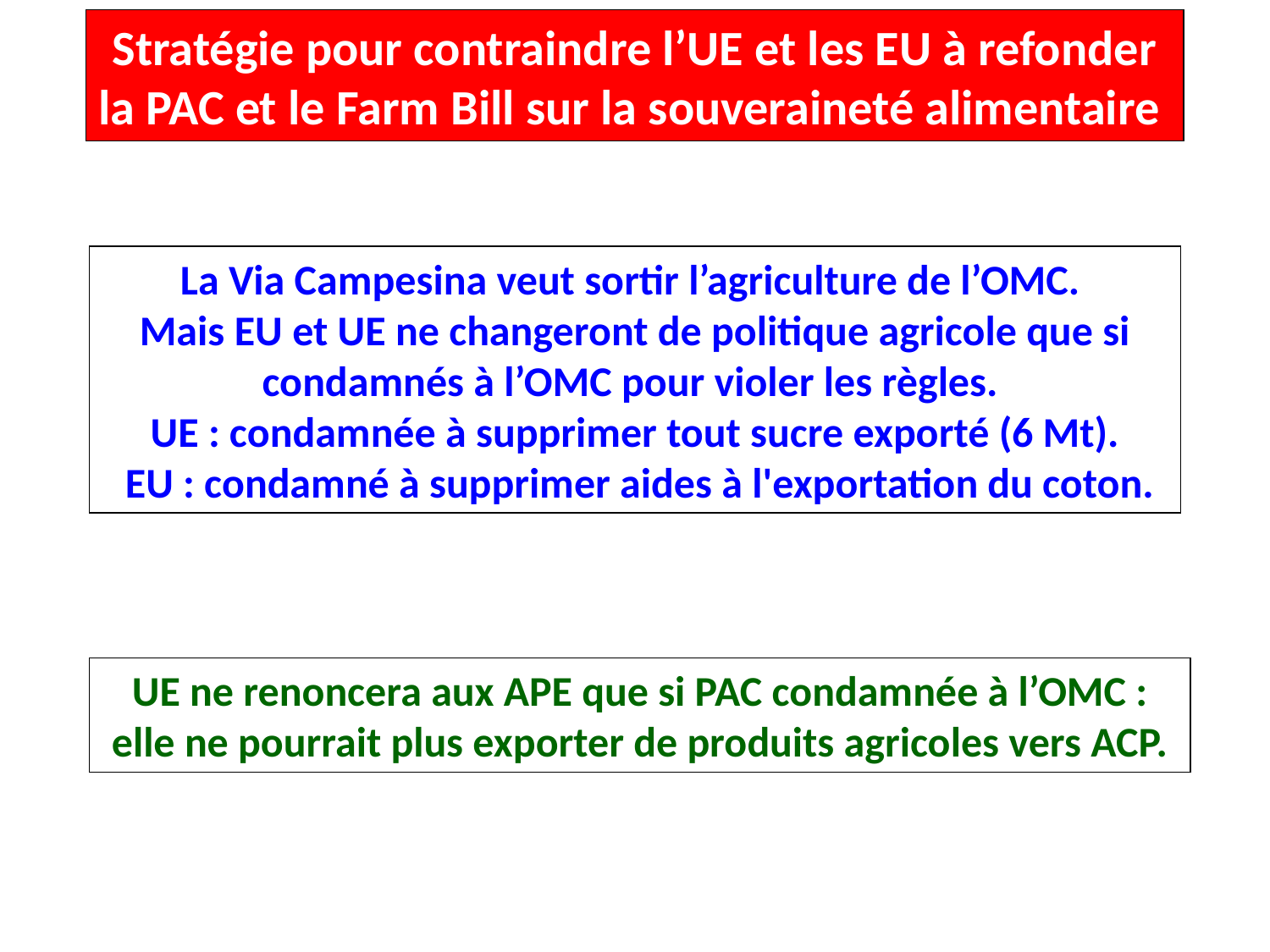

Stratégie pour contraindre l’UE et les EU à refonder
la PAC et le Farm Bill sur la souveraineté alimentaire
La Via Campesina veut sortir l’agriculture de l’OMC.
Mais EU et UE ne changeront de politique agricole que si condamnés à l’OMC pour violer les règles.
UE : condamnée à supprimer tout sucre exporté (6 Mt).
 EU : condamné à supprimer aides à l'exportation du coton.
UE ne renoncera aux APE que si PAC condamnée à l’OMC :
elle ne pourrait plus exporter de produits agricoles vers ACP.